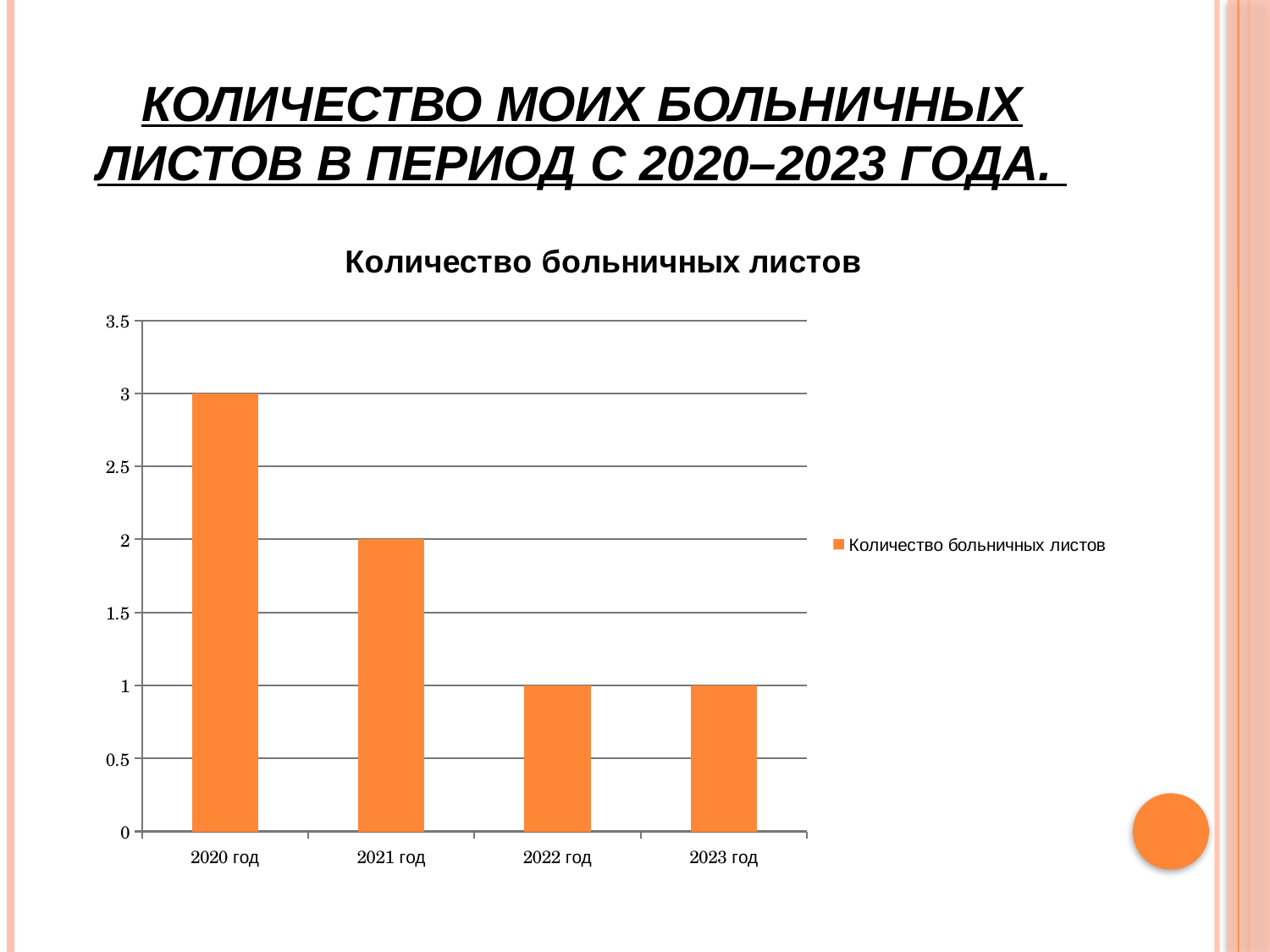

# Количество моих больничных листов в период с 2020–2023 года.

### Chart:

| Category | Количество больничных листов |
|---|---|
| 2020 год | 3.0 |
| 2021 год | 2.0 |
| 2022 год | 1.0 |
| 2023 год | 1.0 |